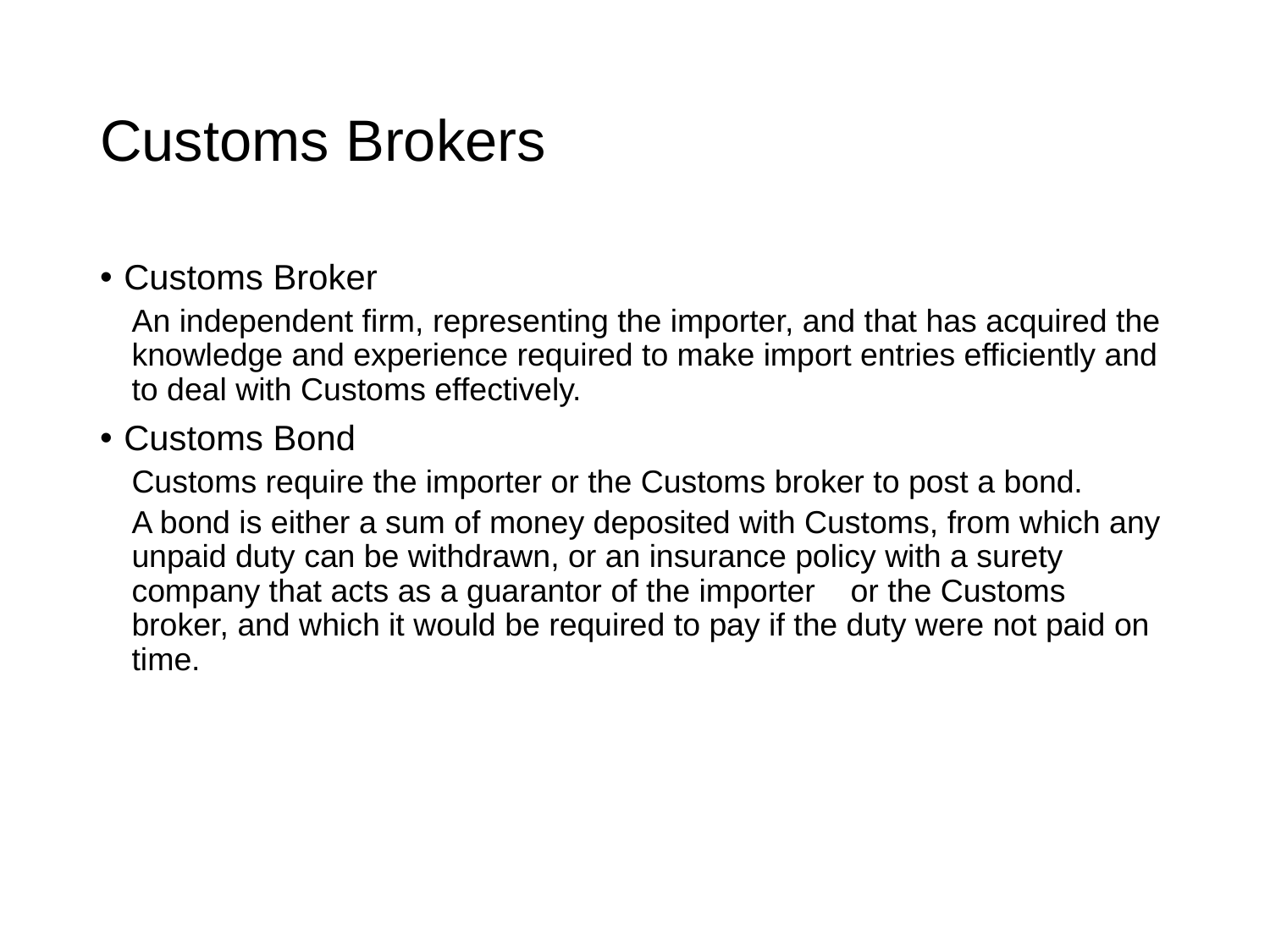

# Customs Brokers
Customs Broker
An independent firm, representing the importer, and that has acquired the knowledge and experience required to make import entries efficiently and to deal with Customs effectively.
Customs Bond
Customs require the importer or the Customs broker to post a bond.
A bond is either a sum of money deposited with Customs, from which any unpaid duty can be withdrawn, or an insurance policy with a surety company that acts as a guarantor of the importer    or the Customs broker, and which it would be required to pay if the duty were not paid on time.